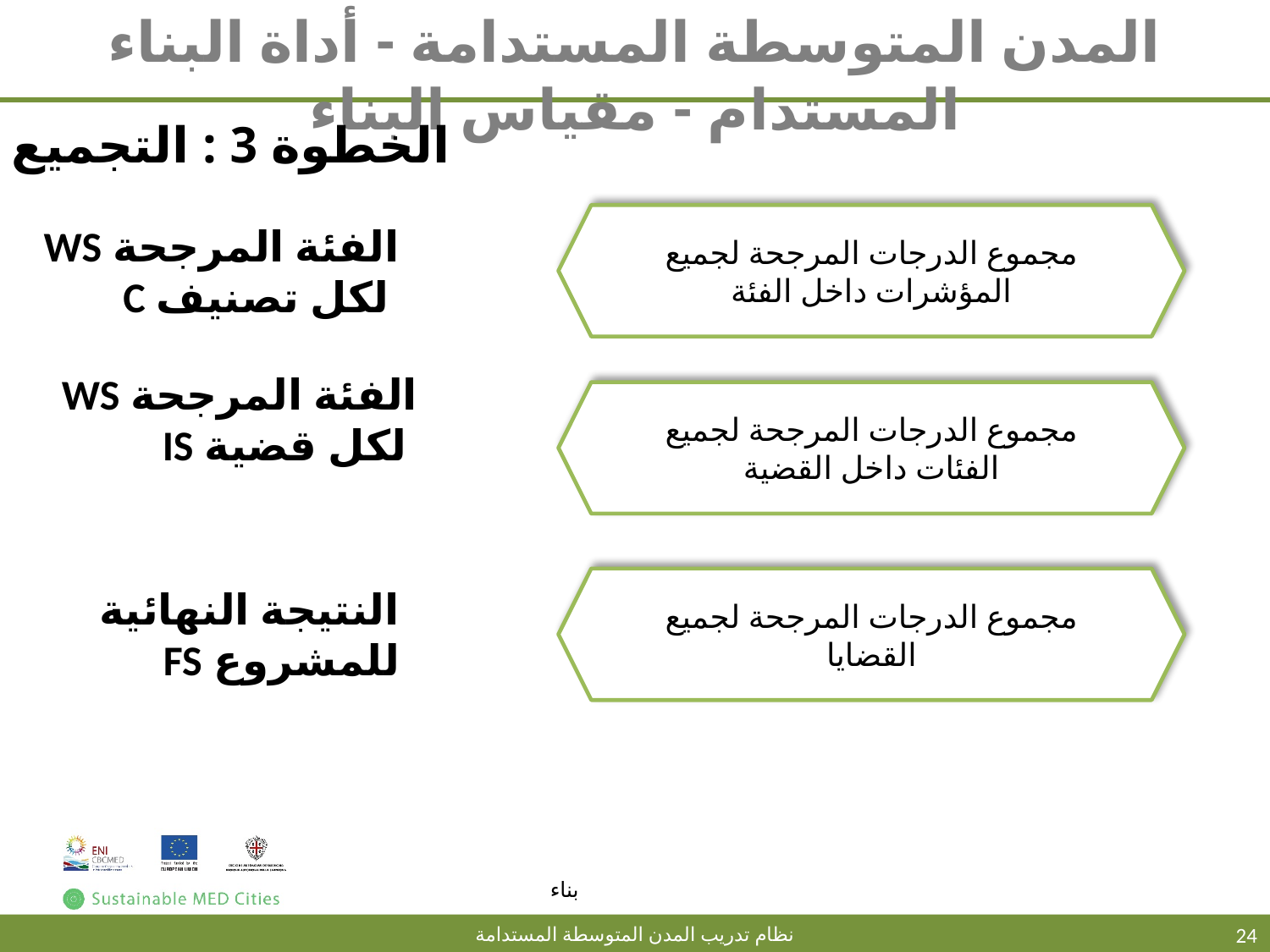

# المدن المتوسطة المستدامة - أداة البناء المستدام - مقياس البناء
الخطوة 3 : التجميع
مجموع الدرجات المرجحة لجميع المؤشرات داخل الفئة
الفئة المرجحة WS
 لكل تصنيف C
الفئة المرجحة WS
 لكل قضية IS
مجموع الدرجات المرجحة لجميع الفئات داخل القضية
مجموع الدرجات المرجحة لجميع القضايا
النتيجة النهائية للمشروع FS

24